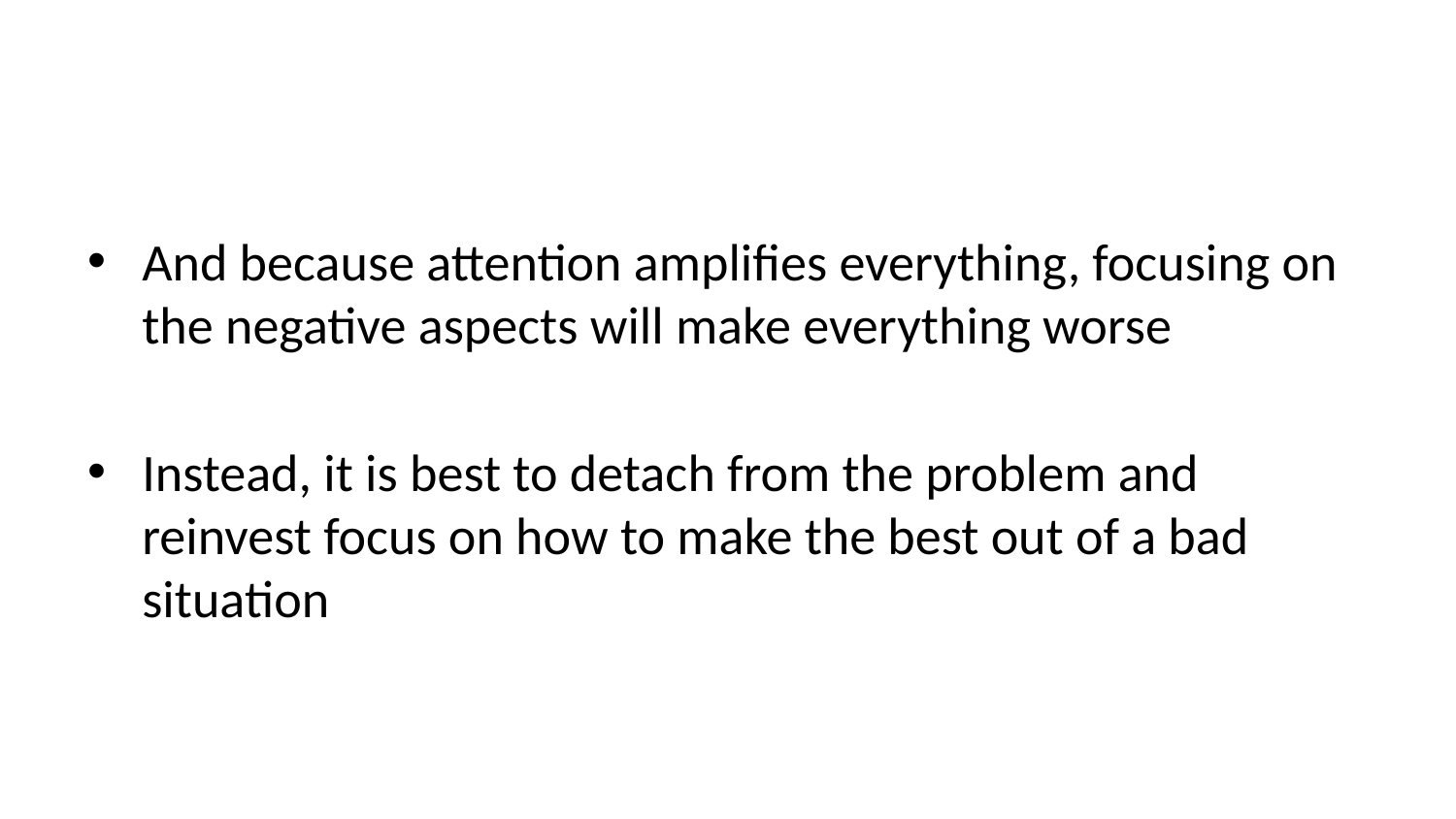

And because attention amplifies everything, focusing on the negative aspects will make everything worse

Instead, it is best to detach from the problem and reinvest focus on how to make the best out of a bad situation